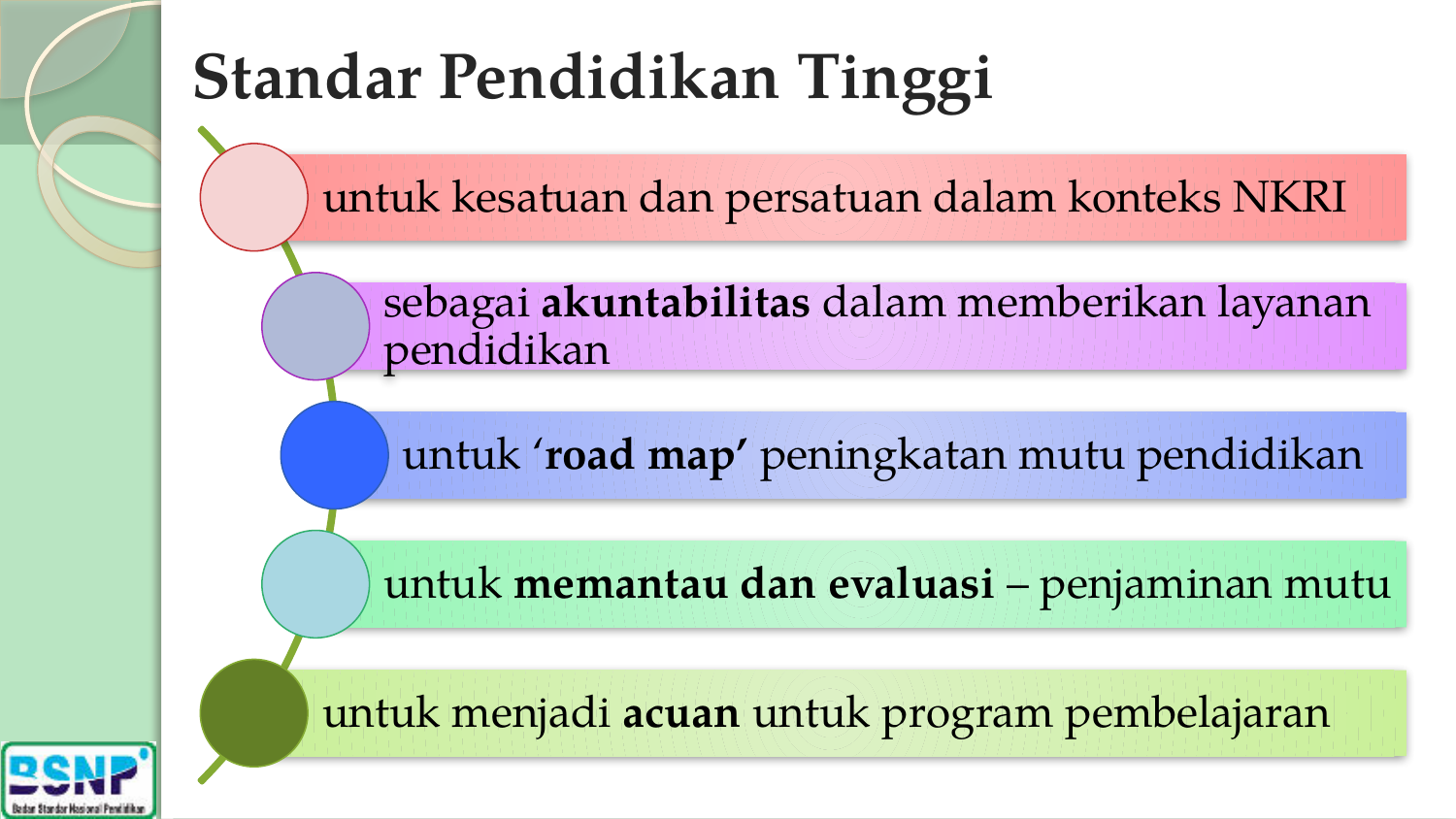

# Standar Pendidikan Tinggi
untuk kesatuan dan persatuan dalam konteks NKRI
sebagai akuntabilitas dalam memberikan layanan pendidikan
untuk ‘road map’ peningkatan mutu pendidikan
untuk memantau dan evaluasi – penjaminan mutu
untuk menjadi acuan untuk program pembelajaran